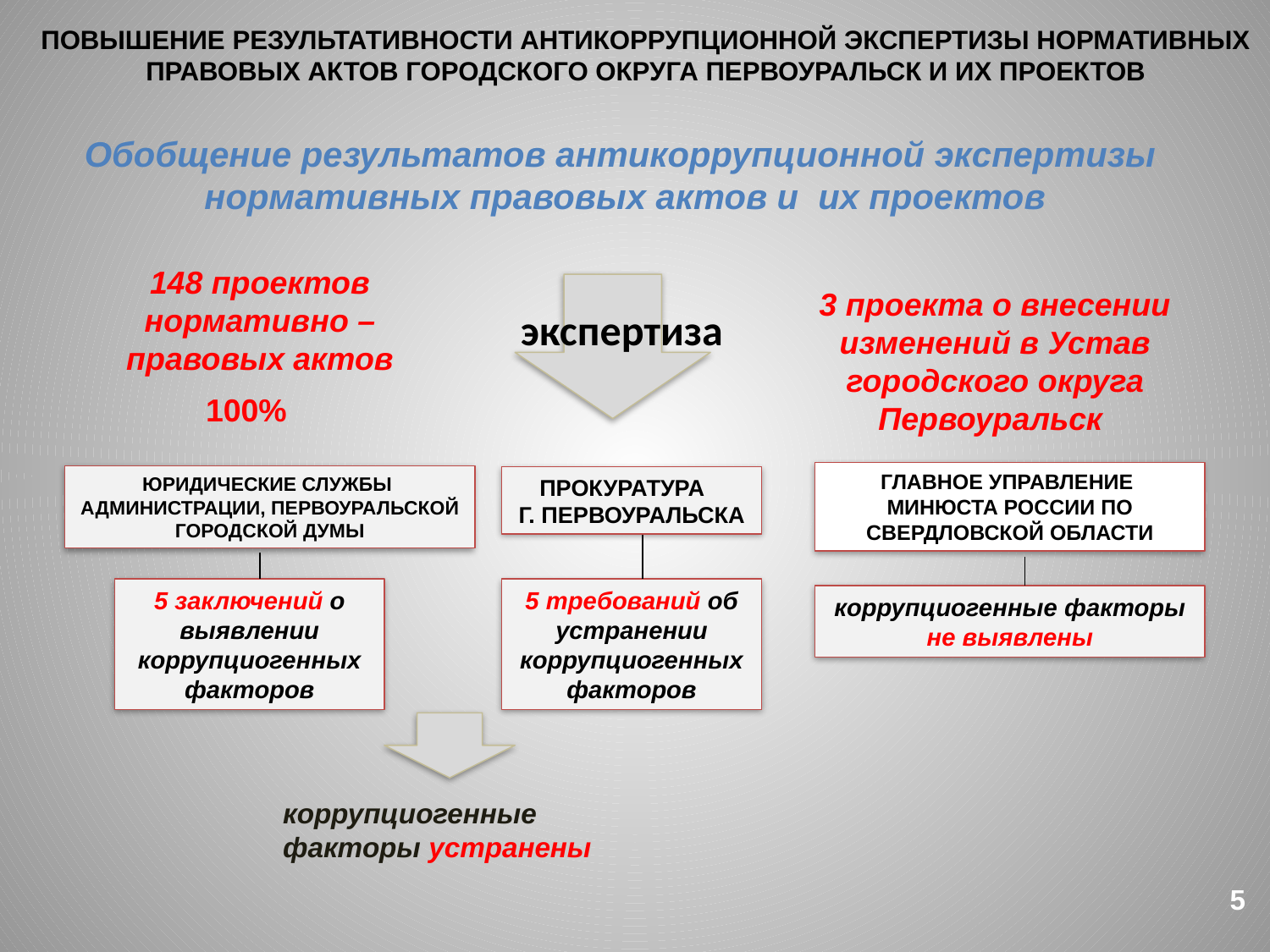

ПОВЫШЕНИЕ РЕЗУЛЬТАТИВНОСТИ АНТИКОРРУПЦИОННОЙ ЭКСПЕРТИЗЫ НОРМАТИВНЫХ ПРАВОВЫХ АКТОВ ГОРОДСКОГО ОКРУГА ПЕРВОУРАЛЬСК И ИХ ПРОЕКТОВ
Обобщение результатов антикоррупционной экспертизы
нормативных правовых актов и  их проектов

148 проектов нормативно – правовых актов
3 проекта о внесении изменений в Устав городского округа Первоуральск
экспертиза
100%
ГЛАВНОЕ УПРАВЛЕНИЕ  МИНЮСТА РОССИИ ПО СВЕРДЛОВСКОЙ ОБЛАСТИ
ЮРИДИЧЕСКИЕ СЛУЖБЫ  АДМИНИСТРАЦИИ, ПЕРВОУРАЛЬСКОЙ ГОРОДСКОЙ ДУМЫ
ПРОКУРАТУРА
Г. ПЕРВОУРАЛЬСКА
5 заключений о выявлении коррупциогенных факторов
5 требований об устранении коррупциогенных факторов
коррупциогенные факторы не выявлены

коррупциогенные факторы устранены
5